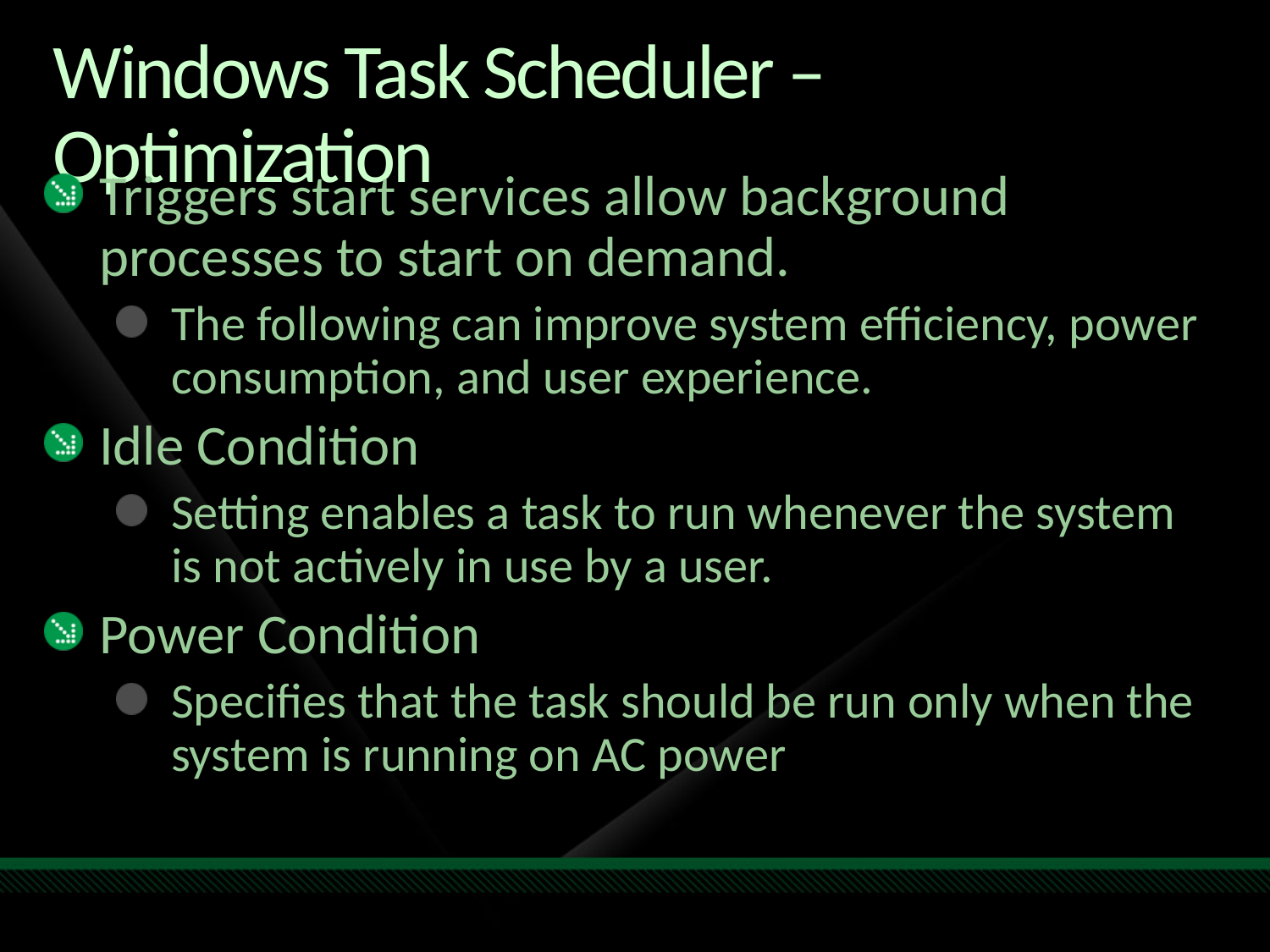

# Windows Task Scheduler – Optimization
Triggers start services allow background processes to start on demand.
The following can improve system efficiency, power consumption, and user experience.
Idle Condition
Setting enables a task to run whenever the system is not actively in use by a user.
Power Condition
Specifies that the task should be run only when the system is running on AC power